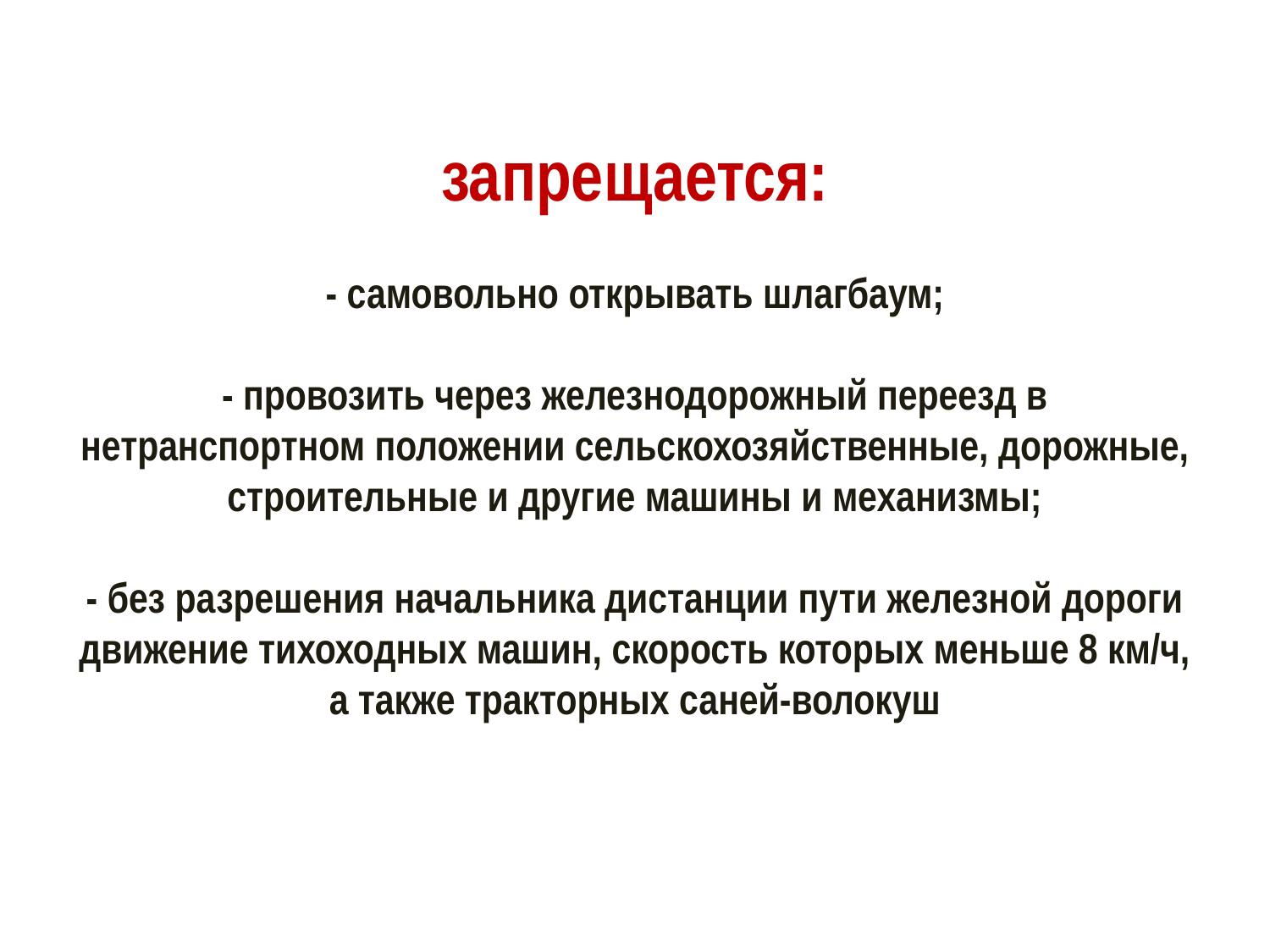

# запрещается: - самовольно открывать шлагбаум; - провозить через железнодорожный переезд в нетранспортном положении сельскохозяйственные, дорожные, строительные и другие машины и механизмы; - без разрешения начальника дистанции пути железной дороги движение тихоходных машин, скорость которых меньше 8 км/ч, а также тракторных саней-волокуш